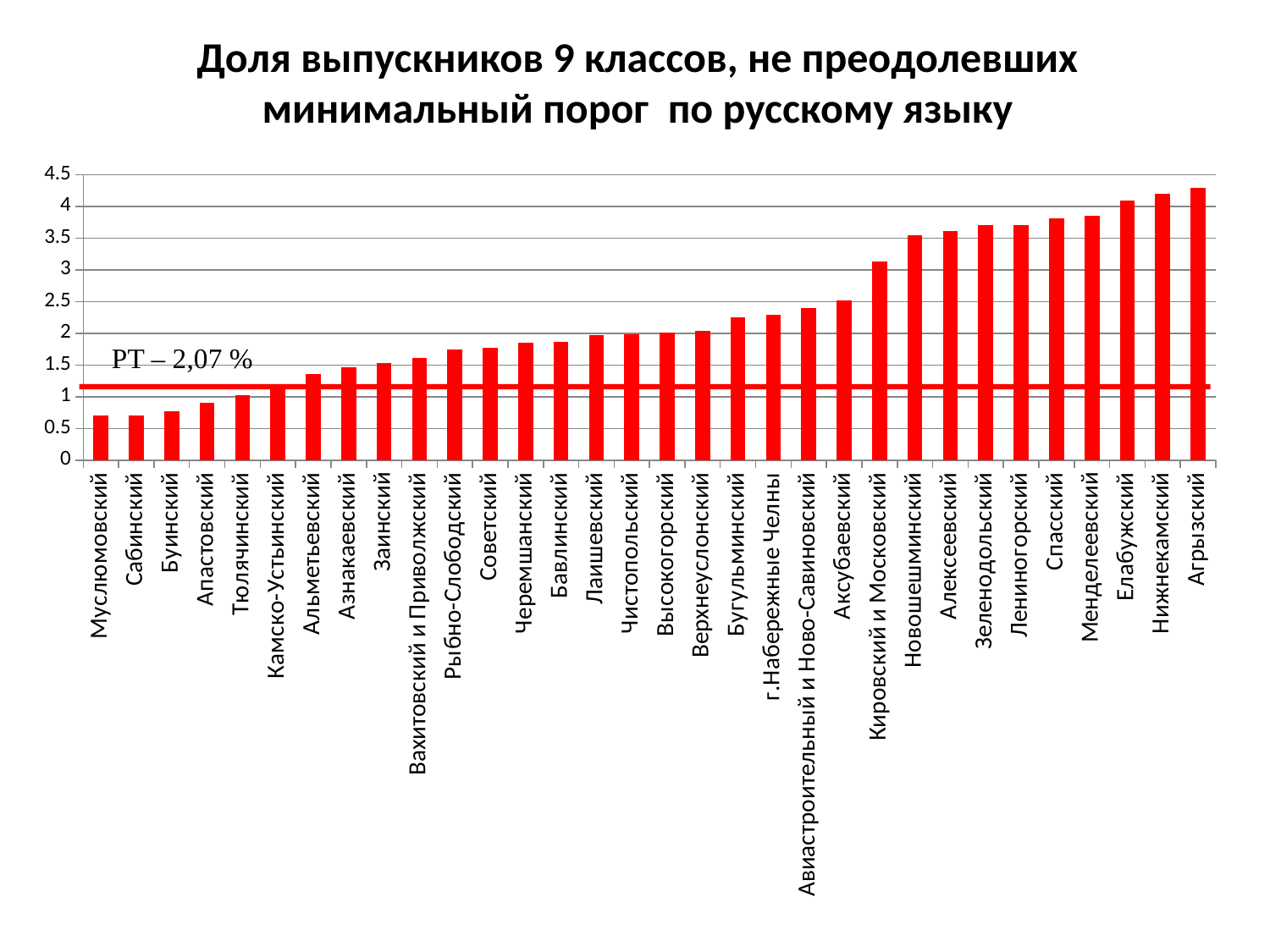

Доля выпускников 9 классов, не преодолевших минимальный порог  по русскому языку

### Chart

| Category |  |
|---|---|
| Муслюмовский | 0.7000000000000006 |
| Сабинский | 0.7000000000000006 |
| Буинский | 0.7700000000000015 |
| Апастовский | 0.89 |
| Тюлячинский | 1.02 |
| Камско-Устьинский | 1.139999999999997 |
| Альметьевский | 1.35 |
| Азнакаевский | 1.46 |
| Заинский | 1.53 |
| Вахитовский и Приволжский | 1.61 |
| Рыбно-Слободский | 1.74 |
| Советский | 1.77 |
| Черемшанский | 1.84 |
| Бавлинский | 1.85 |
| Лаишевский | 1.9700000000000026 |
| Чистопольский | 1.9800000000000029 |
| Высокогорский | 2.01 |
| Верхнеуслонский | 2.03 |
| Бугульминский | 2.24 |
| г.Набережные Челны | 2.28 |
| Авиастроительный и Ново-Савиновский | 2.3899999999999997 |
| Аксубаевский | 2.51 |
| Кировский и Московский | 3.13 |
| Новошешминский | 3.54 |
| Алексеевский | 3.61 |
| Зеленодольский | 3.7 |
| Лениногорский | 3.7 |
| Спасский | 3.8099999999999987 |
| Менделеевский | 3.8499999999999988 |
| Елабужский | 4.08 |
| Нижнекамский | 4.1899999999999995 |
| Агрызский | 4.28 |